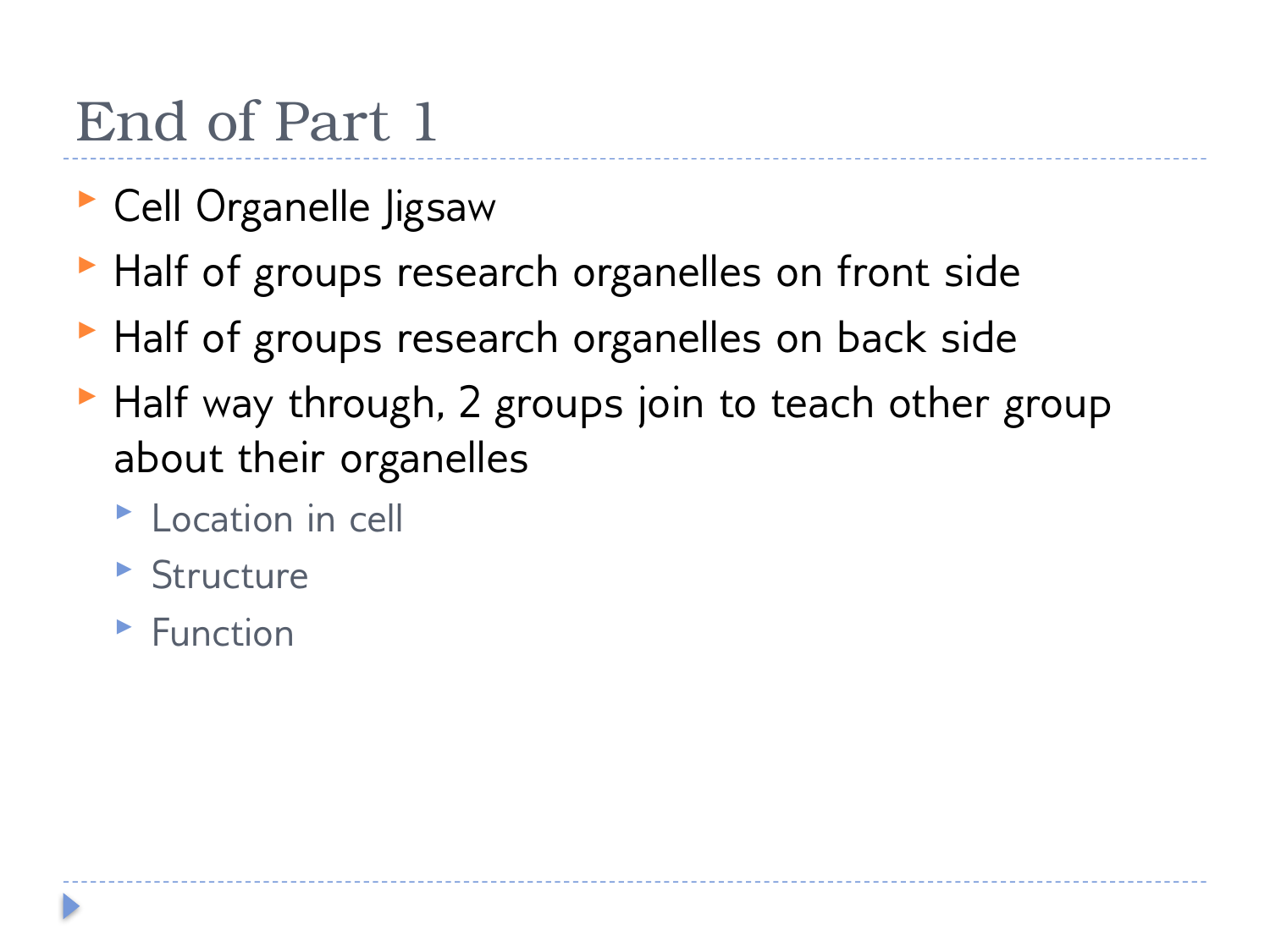

# End of Part 1
Cell Organelle Jigsaw
Half of groups research organelles on front side
Half of groups research organelles on back side
Half way through, 2 groups join to teach other group about their organelles
Location in cell
Structure
Function